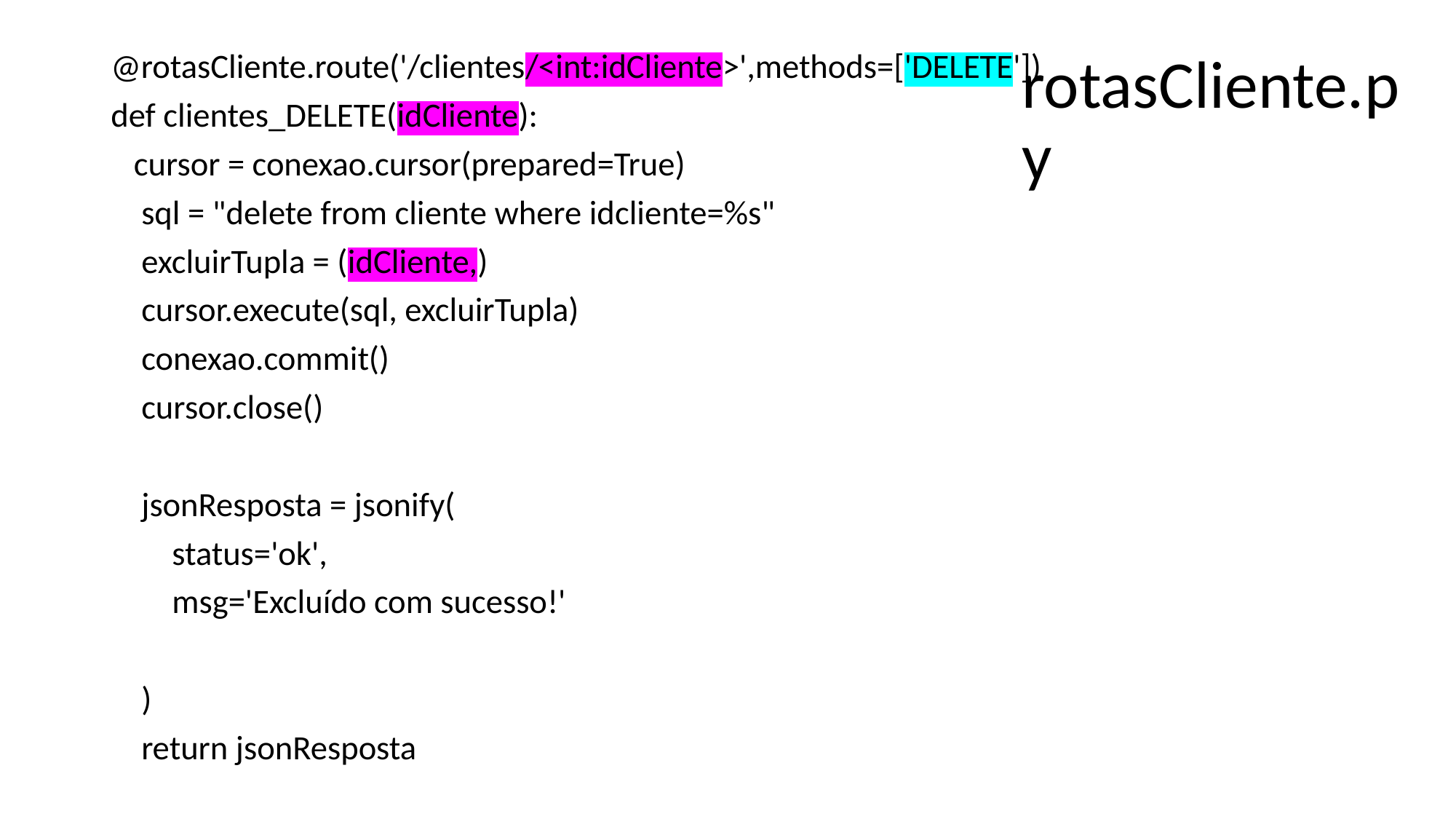

@rotasCliente.route('/clientes/<int:idCliente>',methods=['DELETE'])
def clientes_DELETE(idCliente):
   cursor = conexao.cursor(prepared=True)
    sql = "delete from cliente where idcliente=%s"
    excluirTupla = (idCliente,)
    cursor.execute(sql, excluirTupla)
    conexao.commit()
    cursor.close()

    jsonResposta = jsonify(
        status='ok',
        msg='Excluído com sucesso!'

    )
    return jsonResposta
# rotasCliente.py